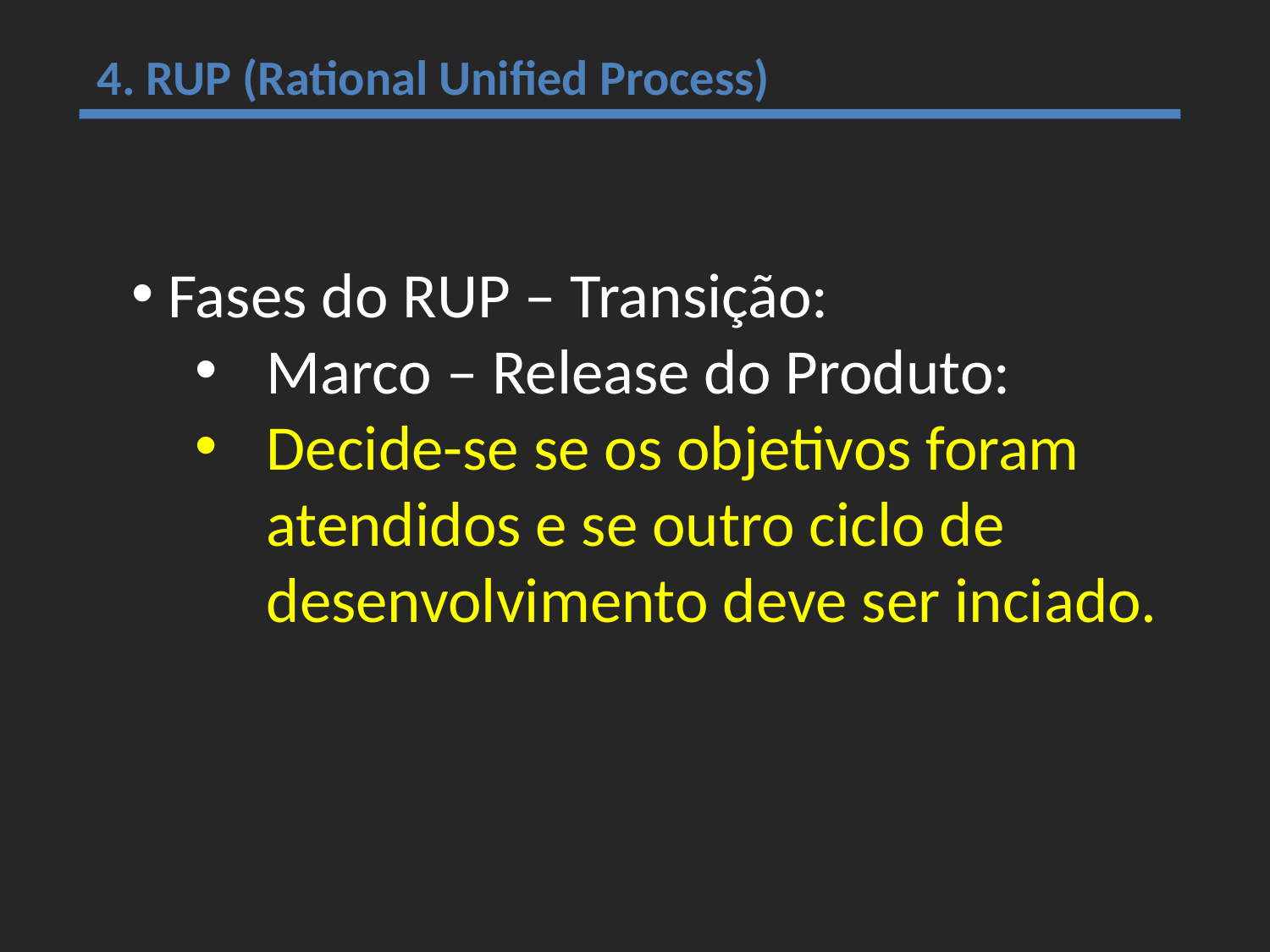

4. RUP (Rational Unified Process)

 Fases do RUP – Transição:
Marco – Release do Produto:
Decide-se se os objetivos foram atendidos e se outro ciclo de desenvolvimento deve ser inciado.